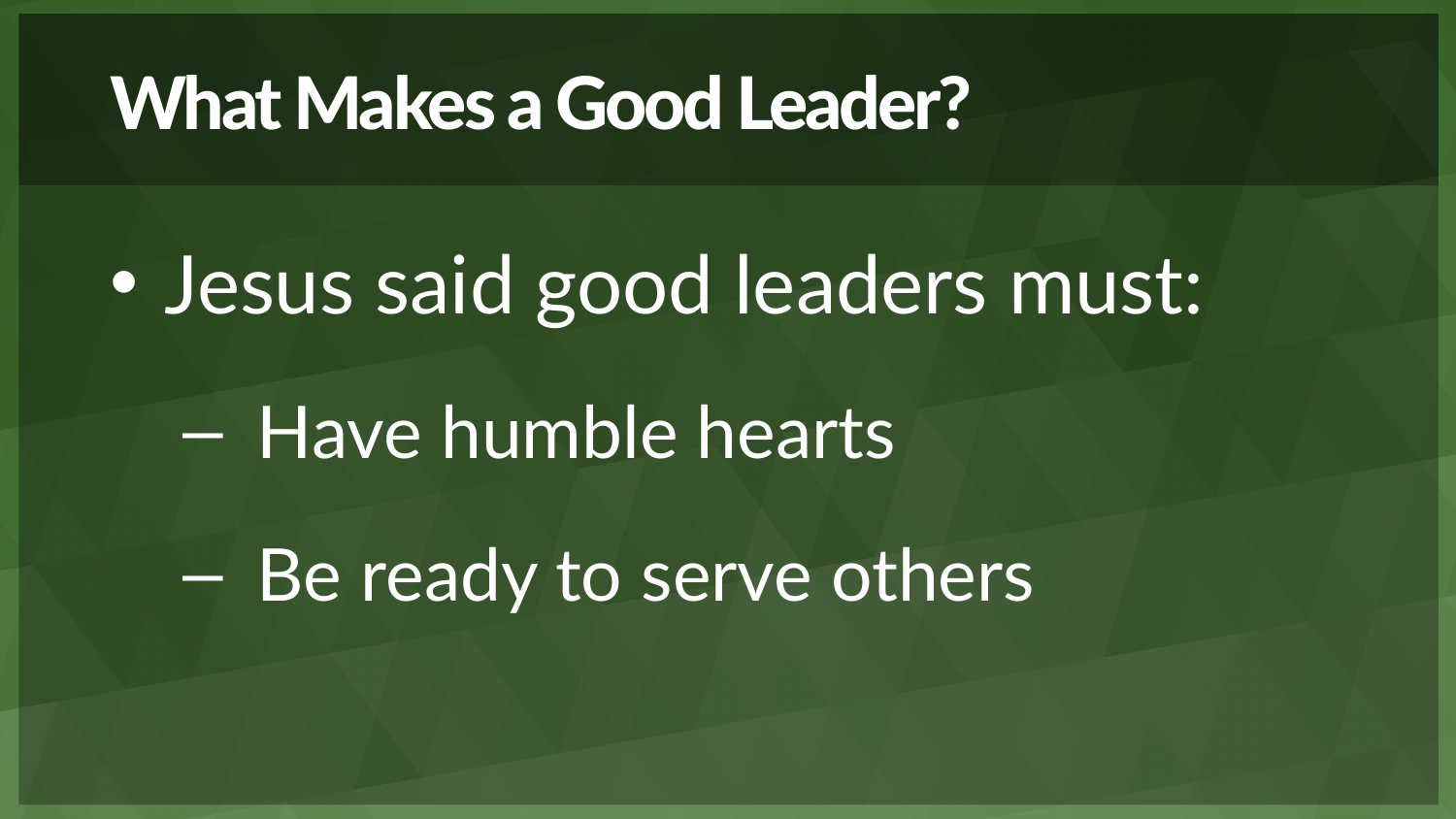

# What Makes a Good Leader?
Jesus said good leaders must:
Have humble hearts
Be ready to serve others